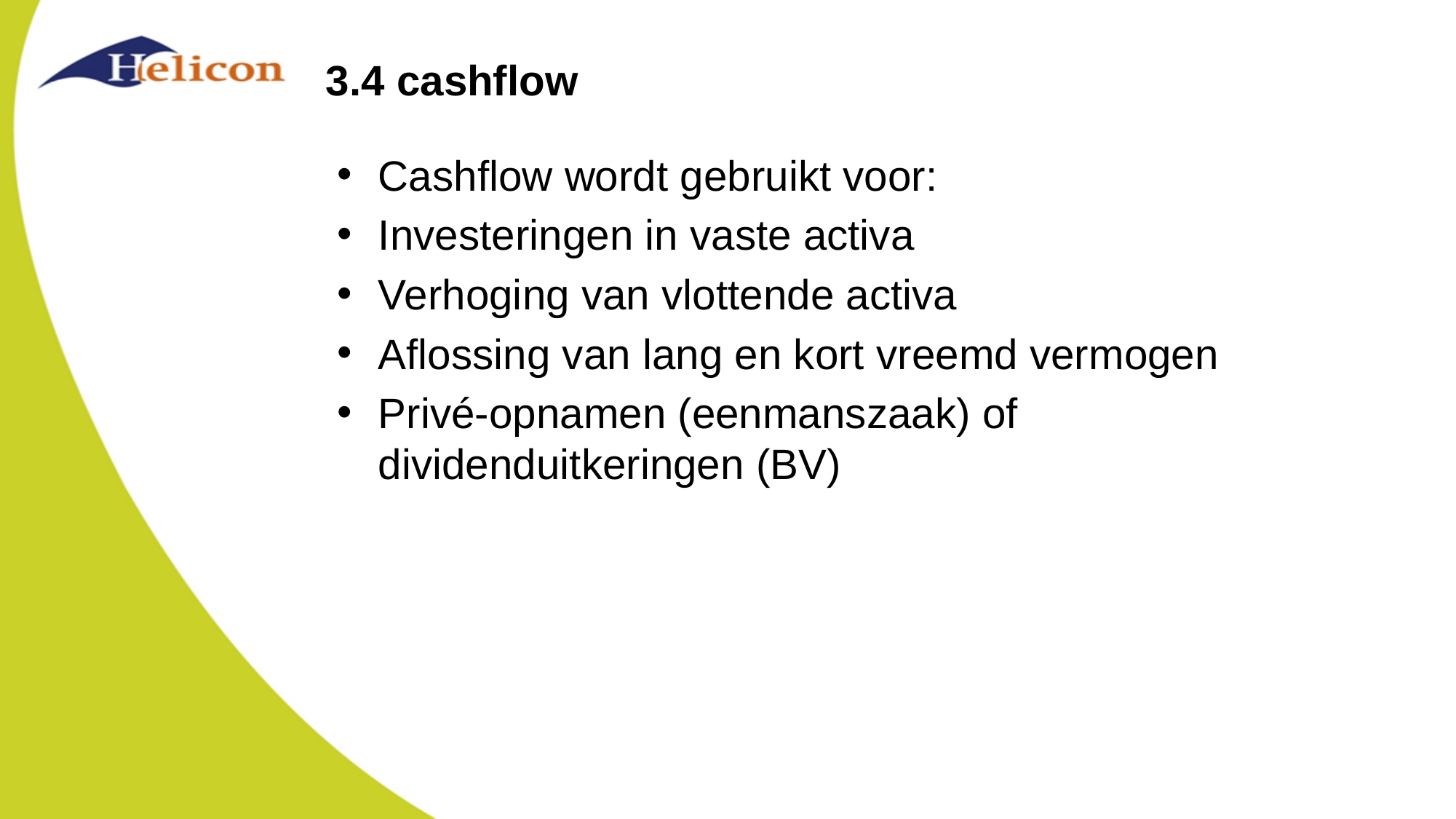

# 3.4 cashflow
Cashflow wordt gebruikt voor:
Investeringen in vaste activa
Verhoging van vlottende activa
Aflossing van lang en kort vreemd vermogen
Privé-opnamen (eenmanszaak) of dividenduitkeringen (BV)